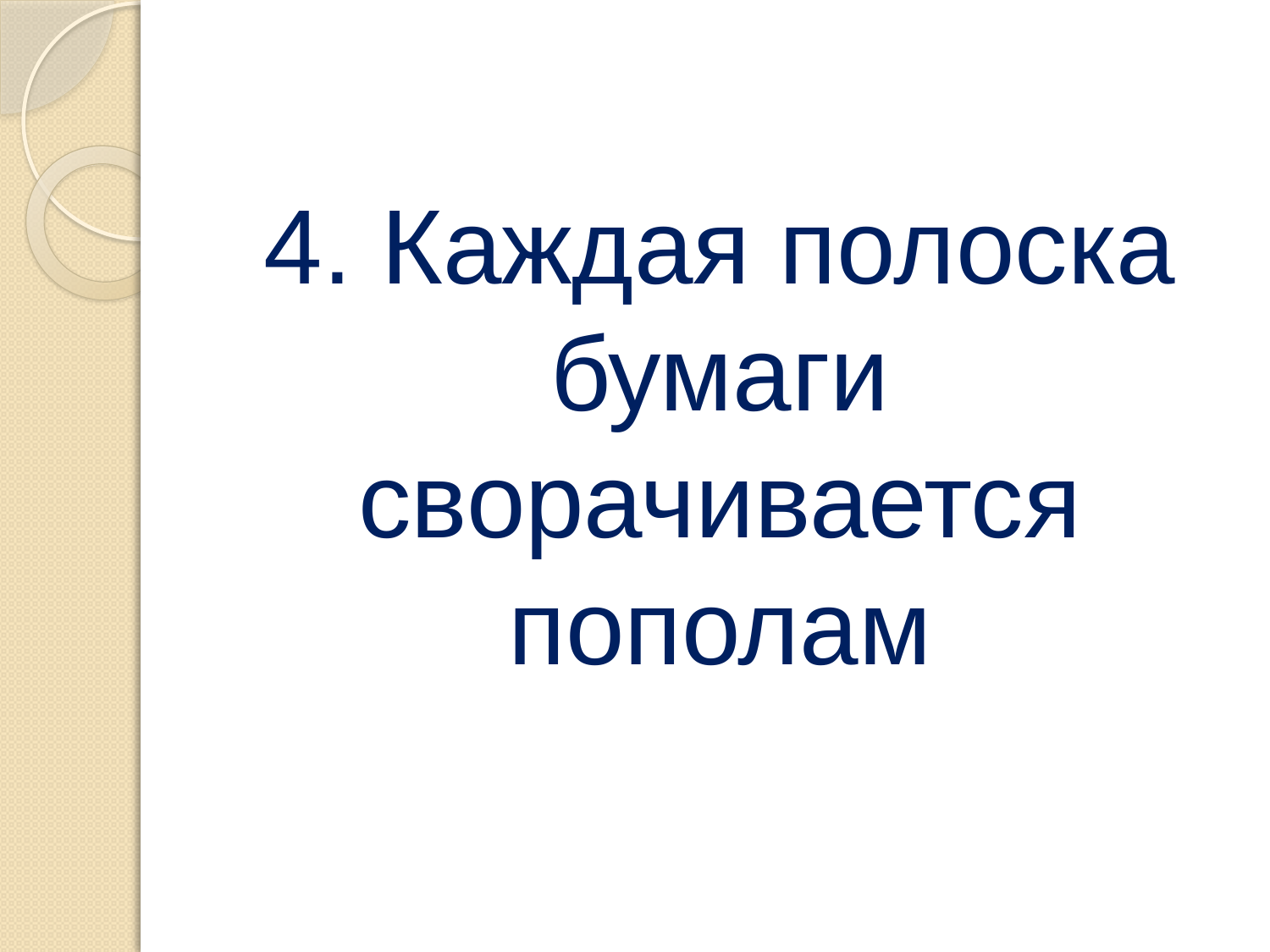

# 4. Каждая полоска бумаги сворачивается пополам